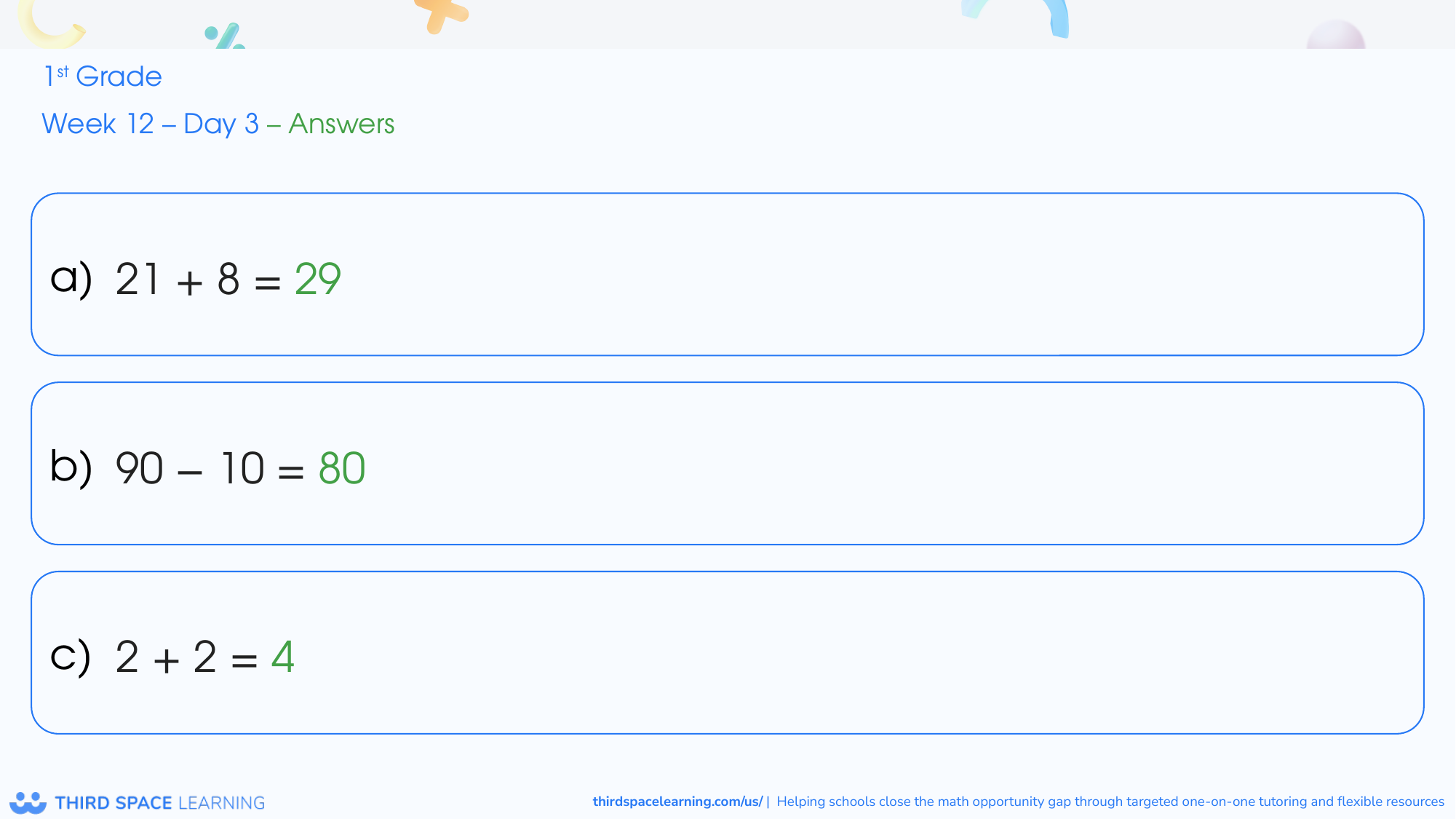

1st Grade
Week 12 – Day 3 – Answers
21 + 8 = 29
90 − 10 = 80
2 + 2 = 4